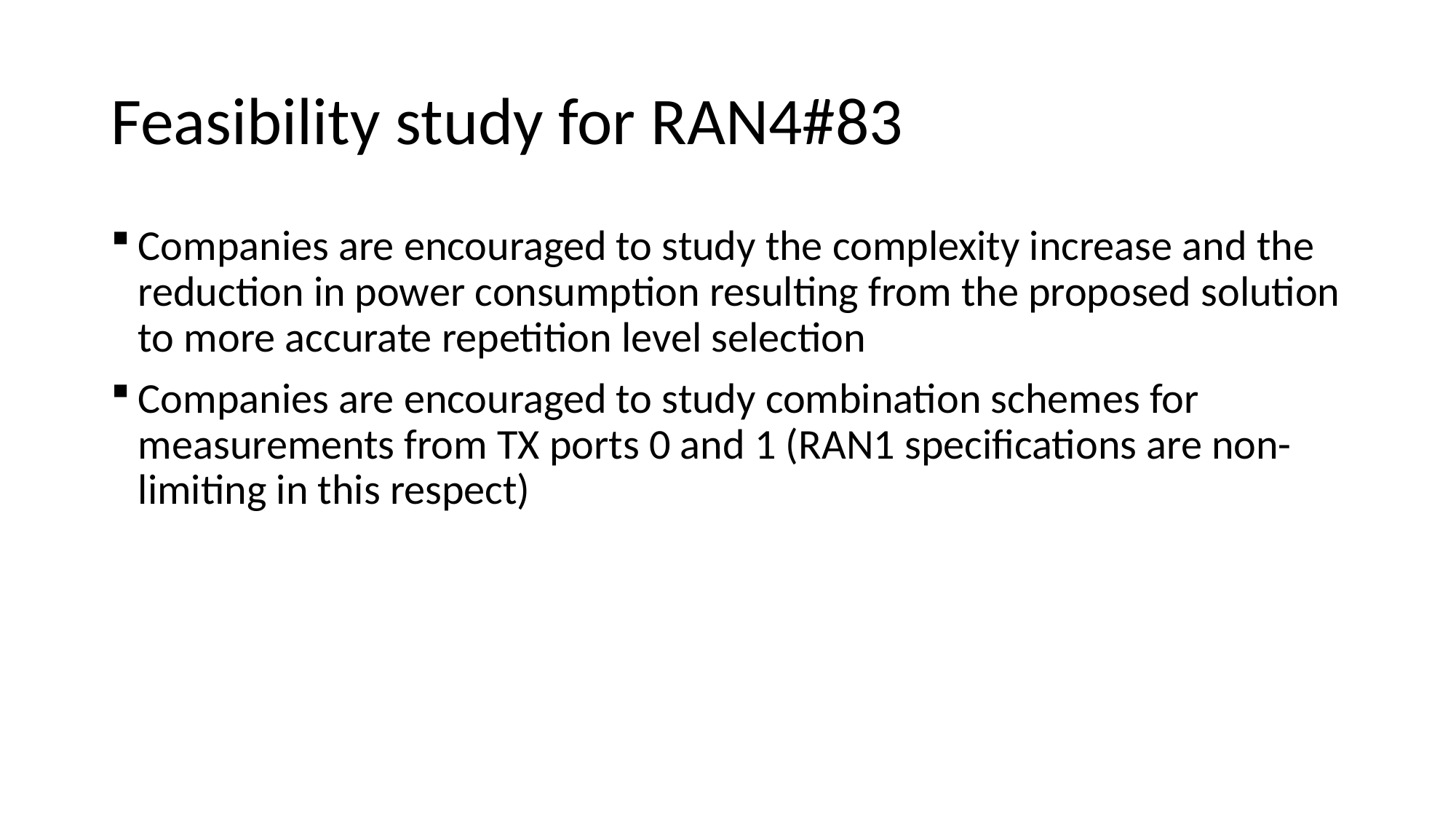

# Feasibility study for RAN4#83
Companies are encouraged to study the complexity increase and the reduction in power consumption resulting from the proposed solution to more accurate repetition level selection
Companies are encouraged to study combination schemes for measurements from TX ports 0 and 1 (RAN1 specifications are non-limiting in this respect)